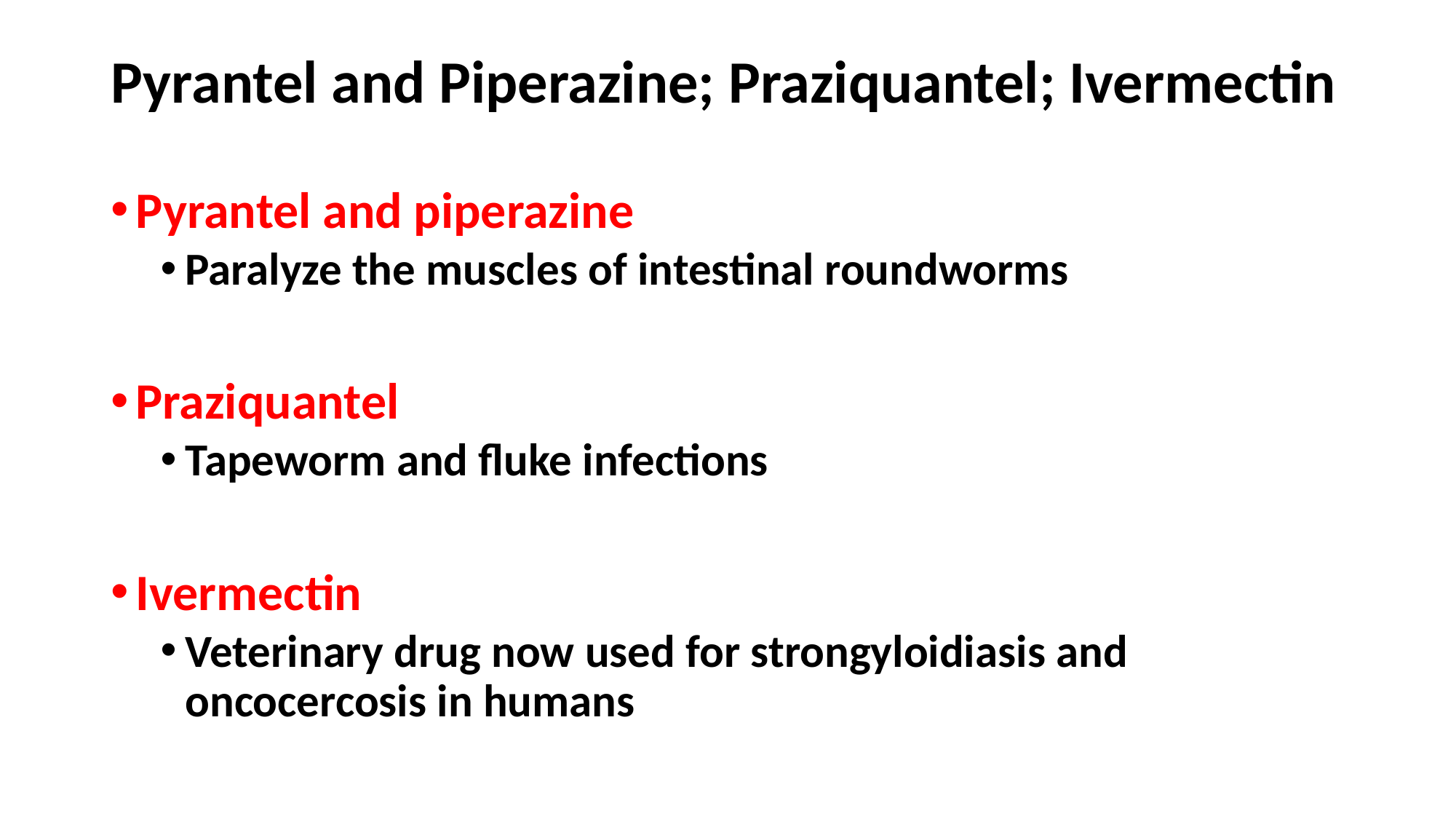

# Pyrantel and Piperazine; Praziquantel; Ivermectin
Pyrantel and piperazine
Paralyze the muscles of intestinal roundworms

Praziquantel
Tapeworm and fluke infections

Ivermectin
Veterinary drug now used for strongyloidiasis and oncocercosis in humans